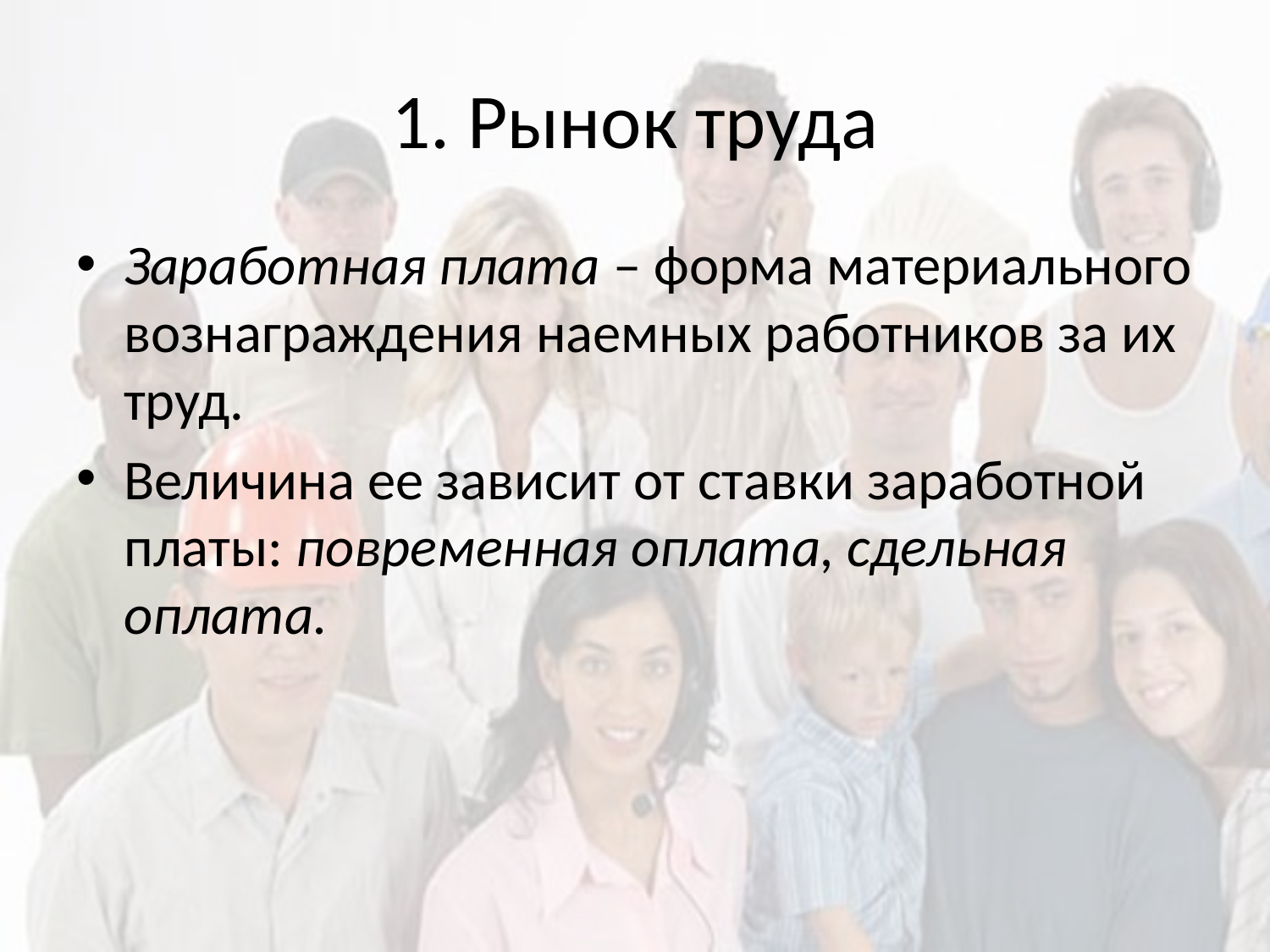

# 1. Рынок труда
Заработная плата – форма материального вознаграждения наемных работников за их труд.
Величина ее зависит от ставки заработной платы: повременная оплата, сдельная оплата.